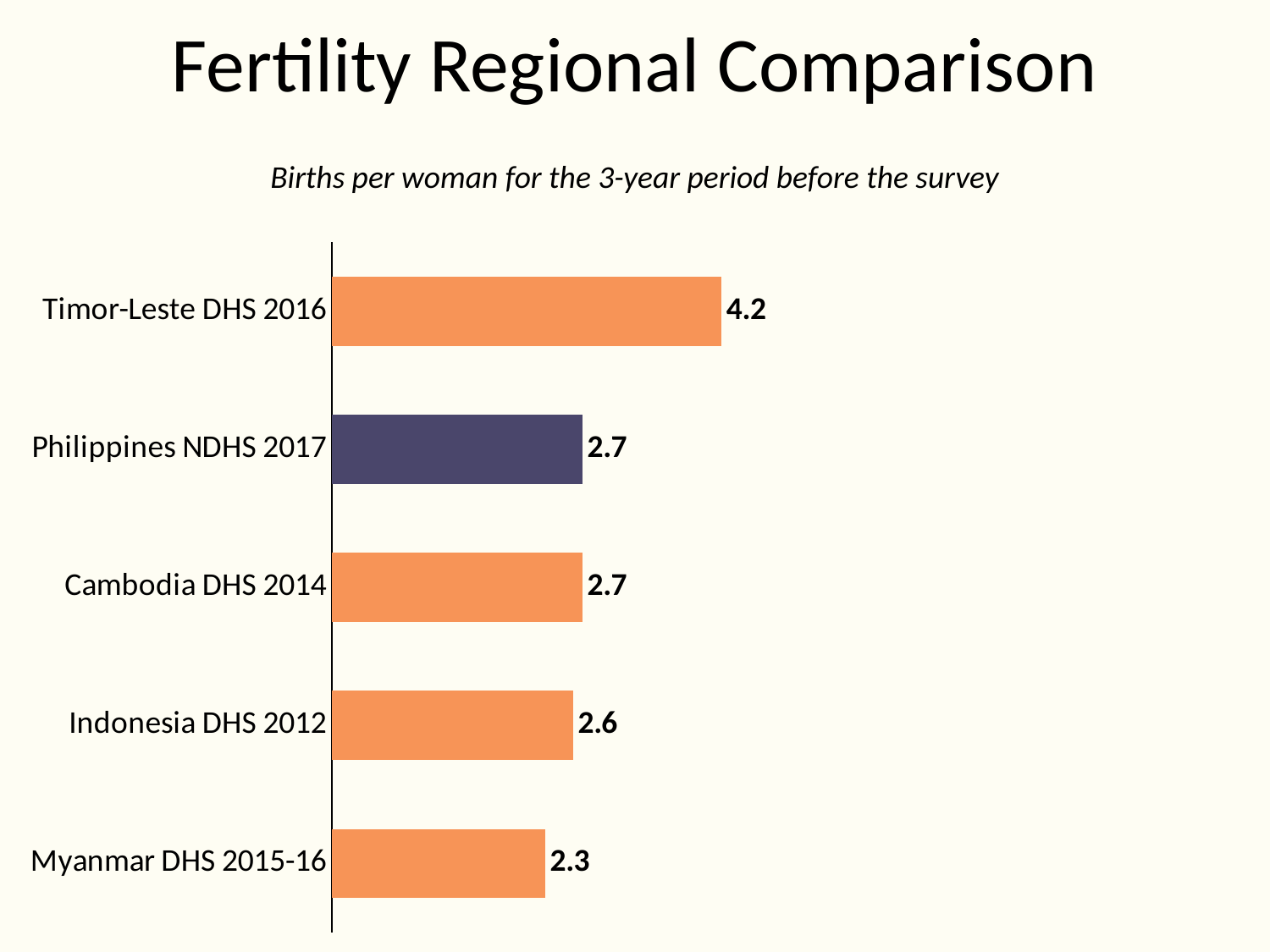

# Fertility Regional Comparison
Births per woman for the 3-year period before the survey

### Chart

| Category | Series 1 |
|---|---|
| Myanmar DHS 2015-16 | 2.3 |
| Indonesia DHS 2012 | 2.6 |
| Cambodia DHS 2014 | 2.7 |
| Philippines NDHS 2017 | 2.7 |
| Timor-Leste DHS 2016 | 4.2 |